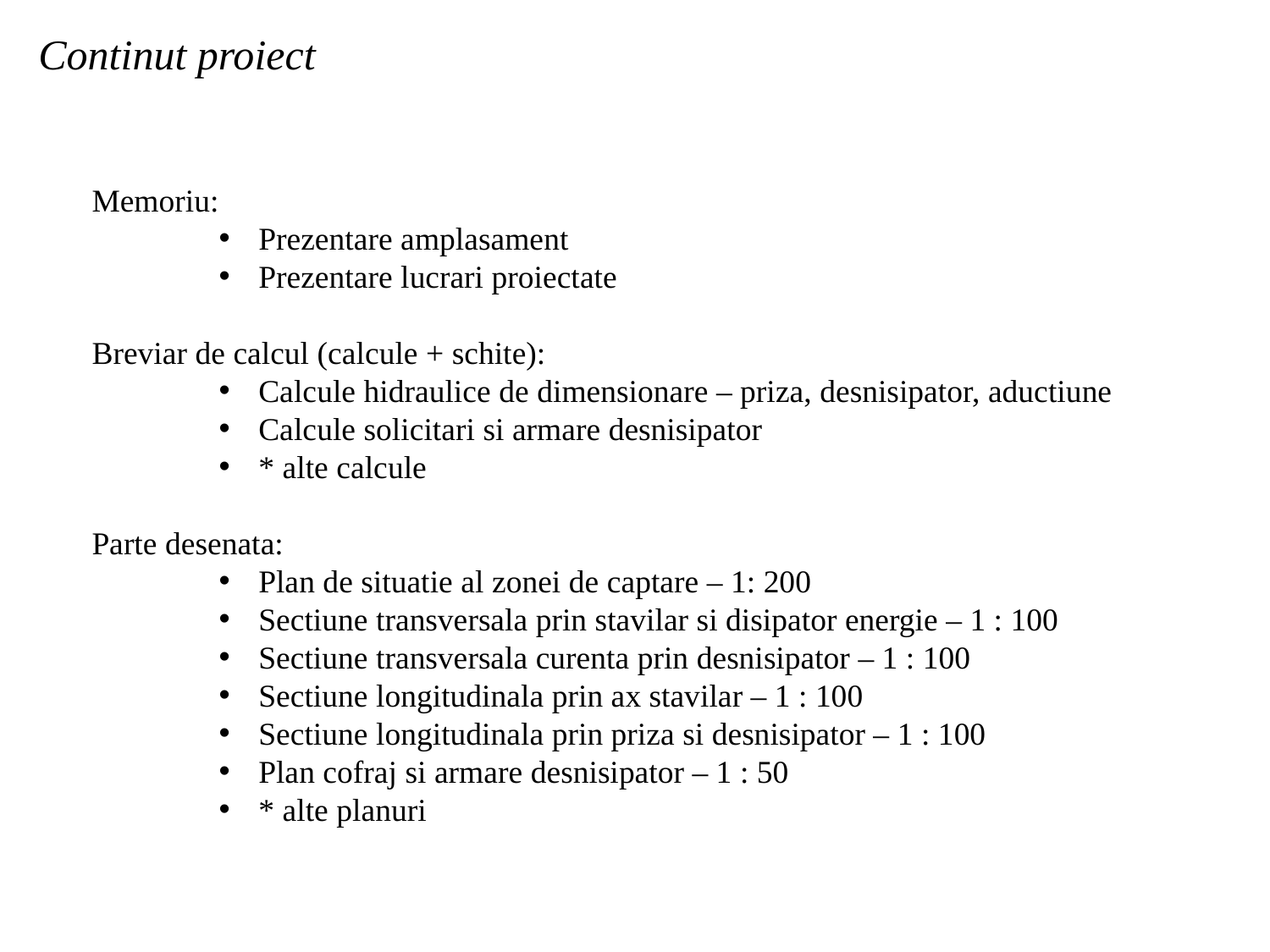

Continut proiect
Memoriu:
Prezentare amplasament
Prezentare lucrari proiectate

Breviar de calcul (calcule + schite):
Calcule hidraulice de dimensionare – priza, desnisipator, aductiune
Calcule solicitari si armare desnisipator
* alte calcule

Parte desenata:
Plan de situatie al zonei de captare – 1: 200
Sectiune transversala prin stavilar si disipator energie – 1 : 100
Sectiune transversala curenta prin desnisipator – 1 : 100
Sectiune longitudinala prin ax stavilar – 1 : 100
Sectiune longitudinala prin priza si desnisipator – 1 : 100
Plan cofraj si armare desnisipator – 1 : 50
* alte planuri